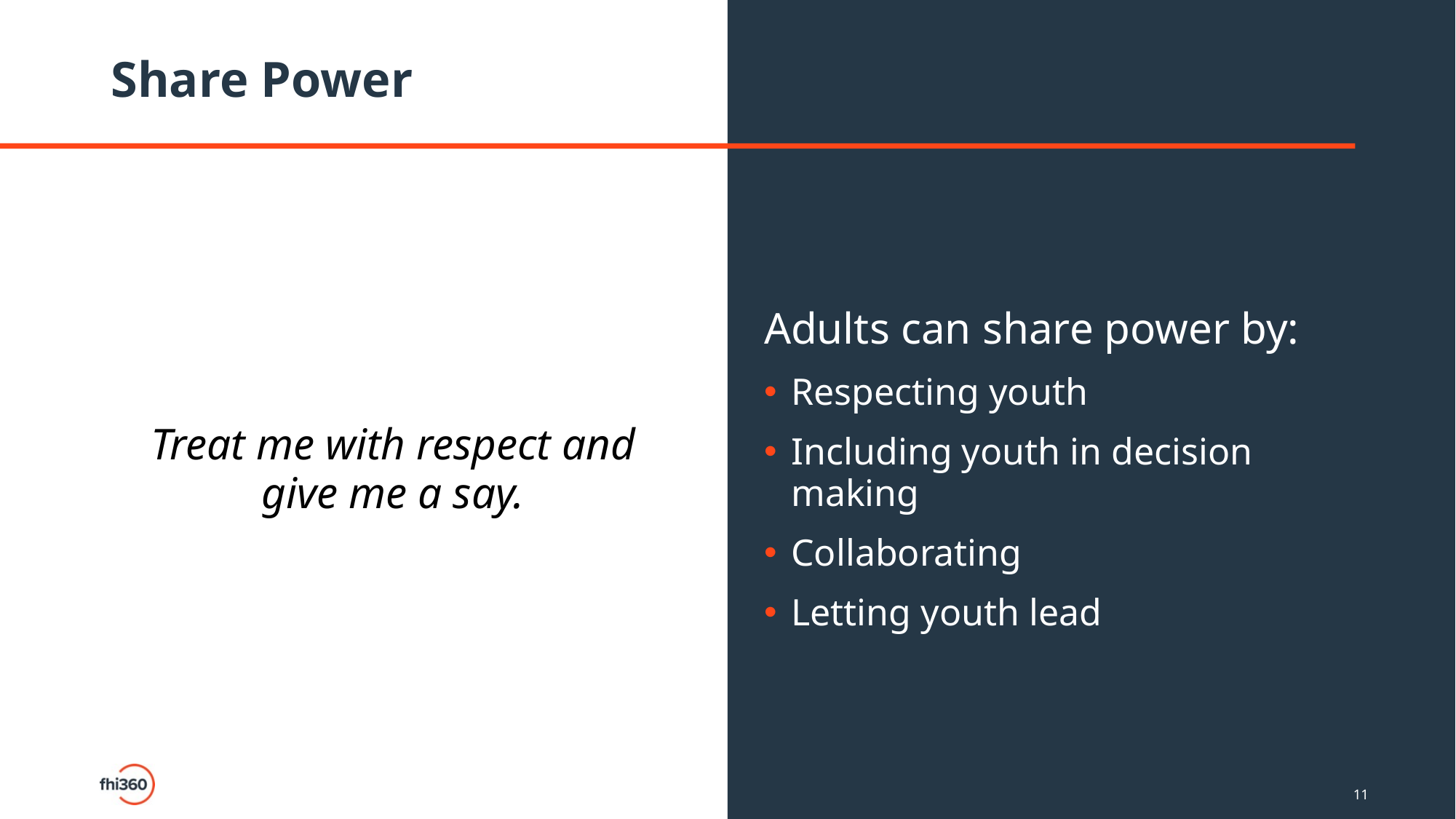

# Share Power
Treat me with respect and give me a say.
Adults can share power by:
Respecting youth
Including youth in decision making
Collaborating
Letting youth lead